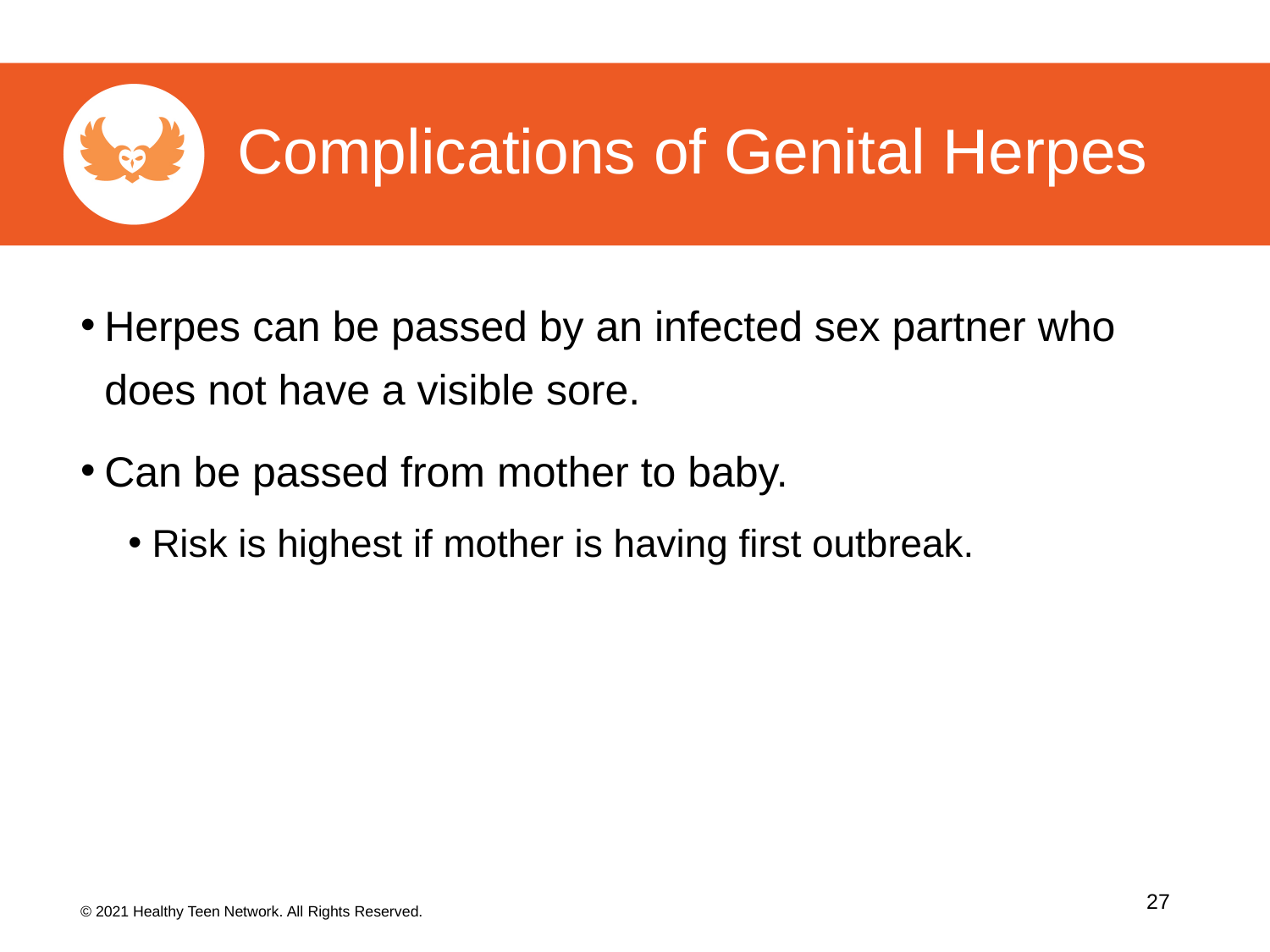

Complications of Genital Herpes
Herpes can be passed by an infected sex partner who does not have a visible sore.
Can be passed from mother to baby.
Risk is highest if mother is having first outbreak.